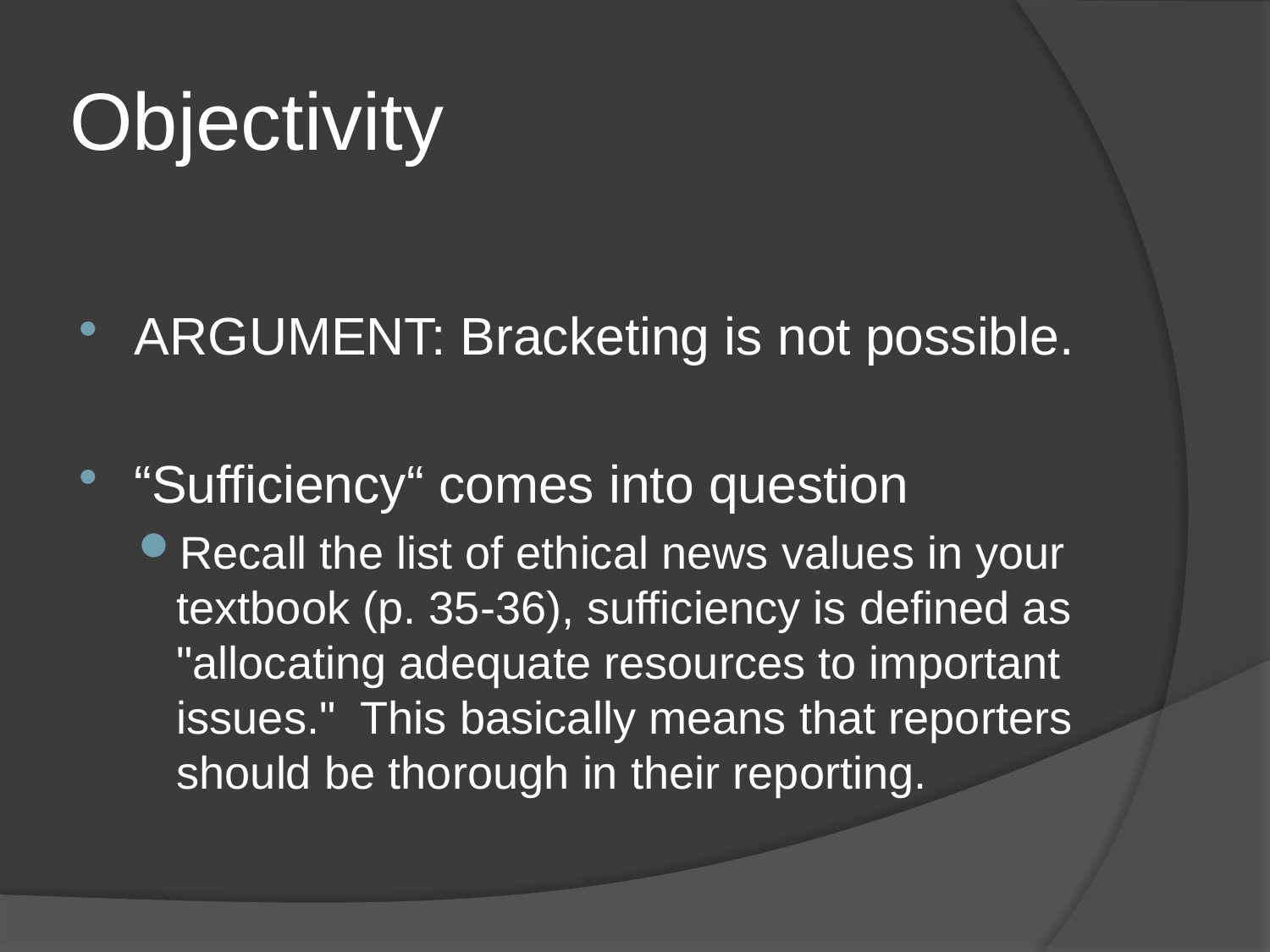

# Objectivity

ARGUMENT: Bracketing is not possible.

“Sufficiency“ comes into question
Recall the list of ethical news values in your textbook (p. 35-36), sufficiency is defined as "allocating adequate resources to important issues."  This basically means that reporters should be thorough in their reporting.